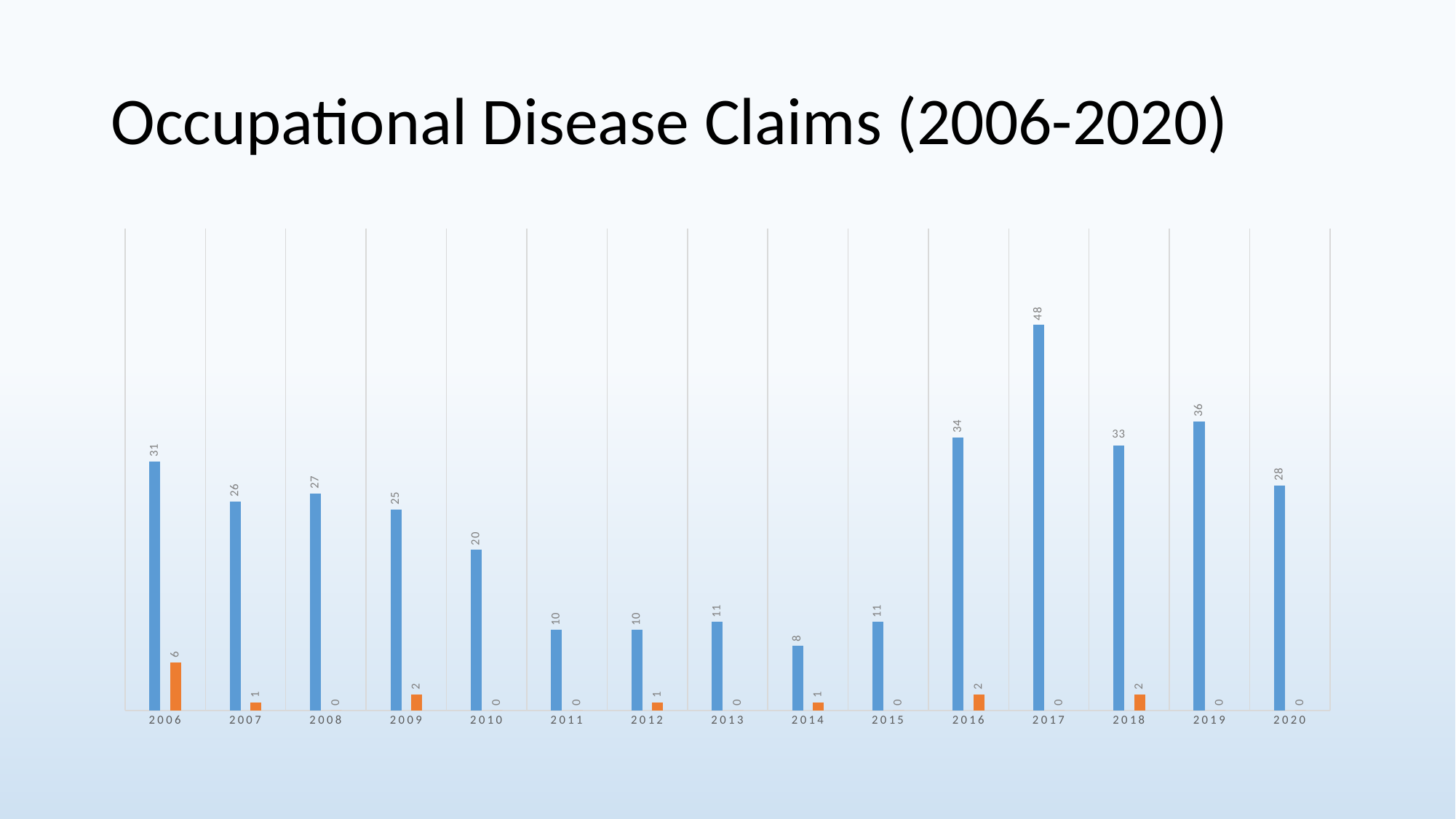

# Occupational Disease Claims (2006-2020)

### Chart

| Category |  |  |
|---|---|---|
| 2006 | 31.0 | 6.0 |
| 2007 | 26.0 | 1.0 |
| 2008 | 27.0 | 0.0 |
| 2009 | 25.0 | 2.0 |
| 2010 | 20.0 | 0.0 |
| 2011 | 10.0 | 0.0 |
| 2012 | 10.0 | 1.0 |
| 2013 | 11.0 | 0.0 |
| 2014 | 8.0 | 1.0 |
| 2015 | 11.0 | 0.0 |
| 2016 | 34.0 | 2.0 |
| 2017 | 48.0 | 0.0 |
| 2018 | 33.0 | 2.0 |
| 2019 | 36.0 | 0.0 |
| 2020 | 28.0 | 0.0 |